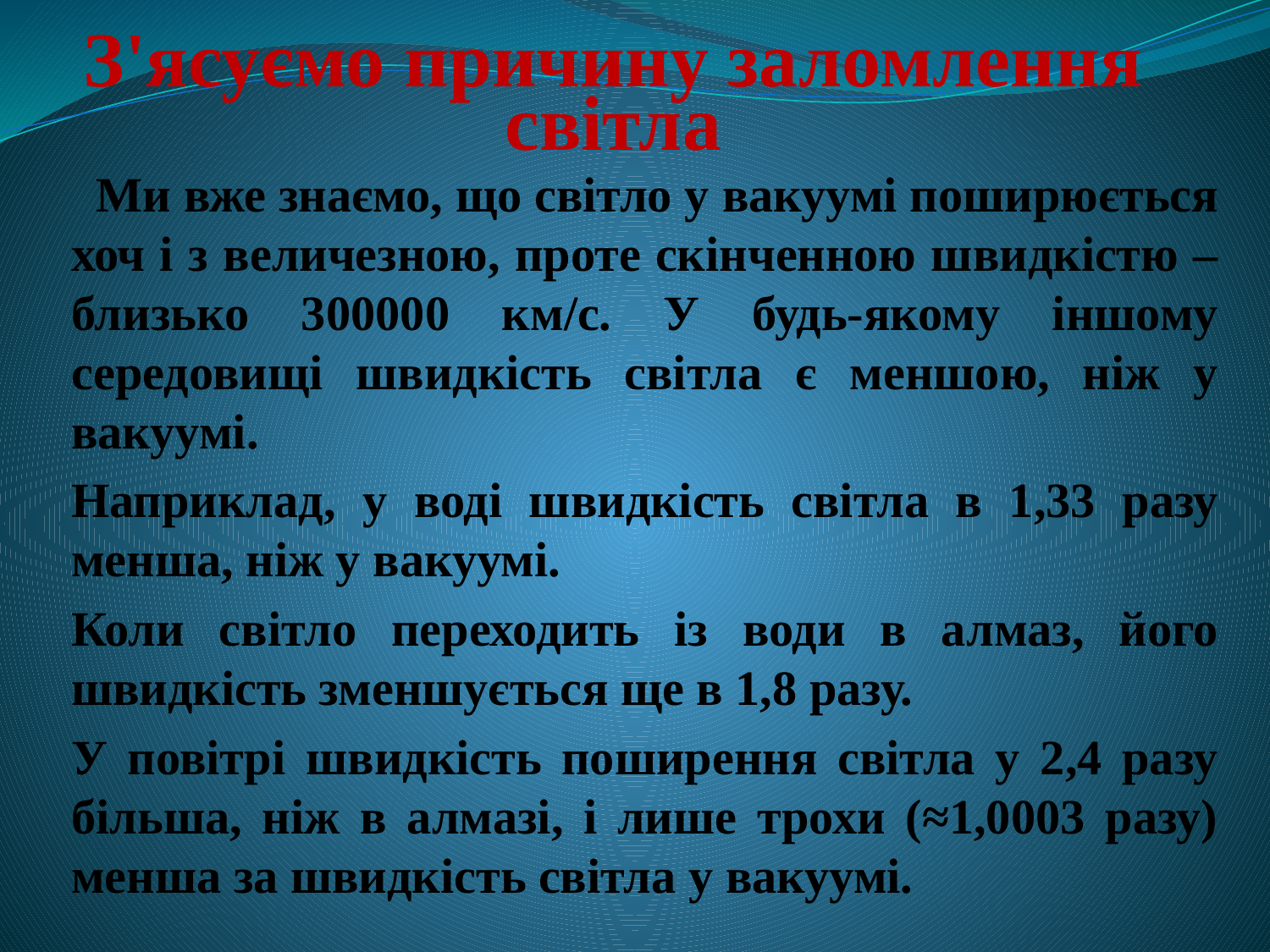

# З'ясуємо причину заломлення світла
  Ми вже знаємо, що світло у вакуумі поширюється хоч і з величезною, проте скінченною швидкістю – близько 300000 км/с. У будь-якому іншому середовищі швидкість світла є меншою, ніж у вакуумі.
Наприклад, у воді швидкість світла в 1,33 разу менша, ніж у вакуумі.
Коли світло переходить із води в алмаз, його швидкість зменшується ще в 1,8 разу.
У повітрі швидкість поширення світла у 2,4 разу більша, ніж в алмазі, і лише трохи (≈1,0003 разу) менша за швидкість світла у вакуумі.